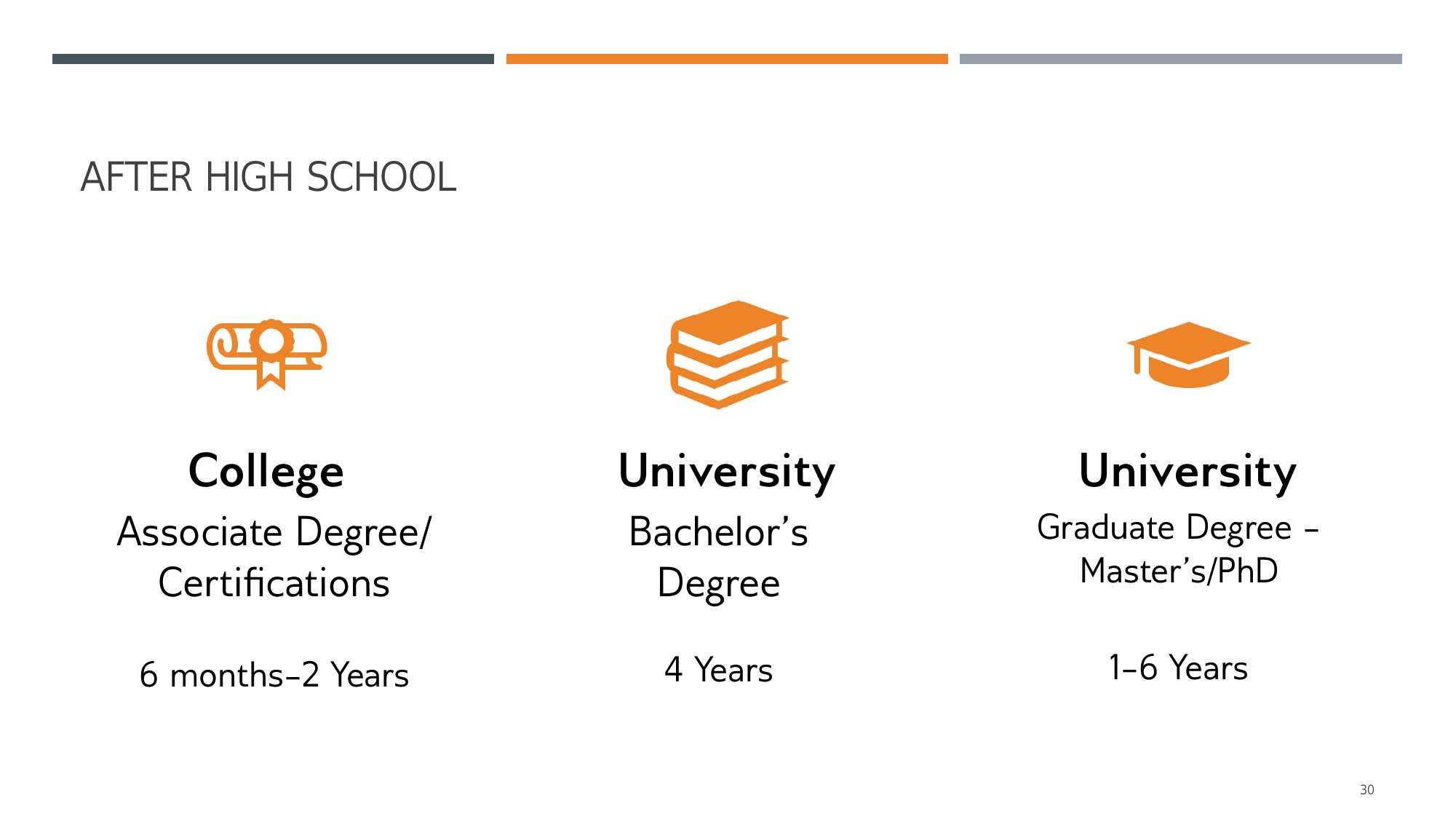

# After high school
College
Associate Degree/ Certifications

6 months–2 Years
University
Bachelor’s Degree

4 Years
University
Graduate Degree – Master’s/PhD

1–6 Years

30